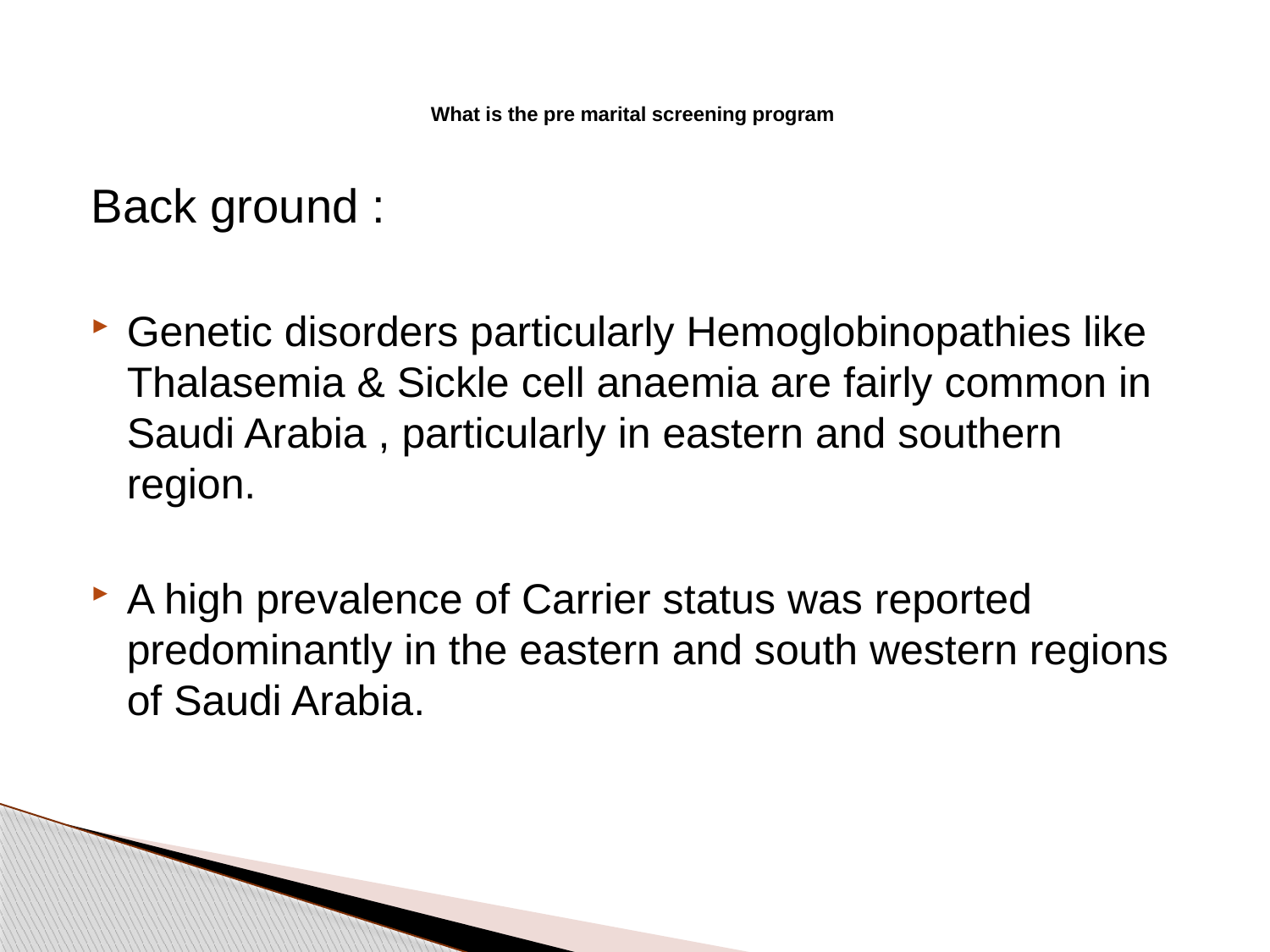

# What is the pre marital screening program
Back ground :

Genetic disorders particularly Hemoglobinopathies like Thalasemia & Sickle cell anaemia are fairly common in Saudi Arabia , particularly in eastern and southern region.

A high prevalence of Carrier status was reported predominantly in the eastern and south western regions of Saudi Arabia.